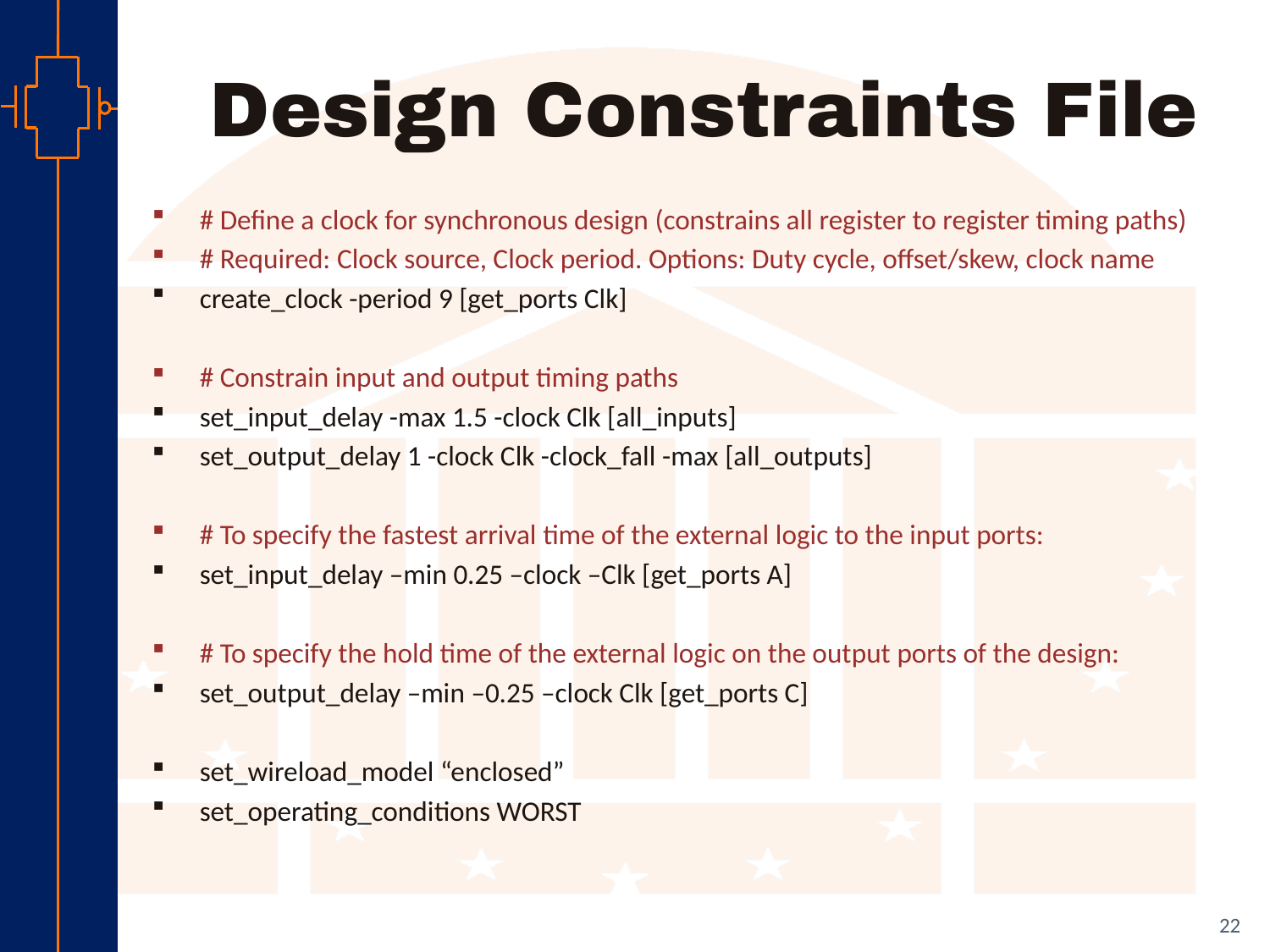

# Design Constraints File
# Define a clock for synchronous design (constrains all register to register timing paths)
# Required: Clock source, Clock period. Options: Duty cycle, offset/skew, clock name
create_clock -period 9 [get_ports Clk]

# Constrain input and output timing paths
set_input_delay -max 1.5 -clock Clk [all_inputs]
set_output_delay 1 -clock Clk -clock_fall -max [all_outputs]

# To specify the fastest arrival time of the external logic to the input ports:
set_input_delay –min 0.25 –clock –Clk [get_ports A]

# To specify the hold time of the external logic on the output ports of the design:
set_output_delay –min –0.25 –clock Clk [get_ports C]

set_wireload_model “enclosed”
set_operating_conditions WORST
22